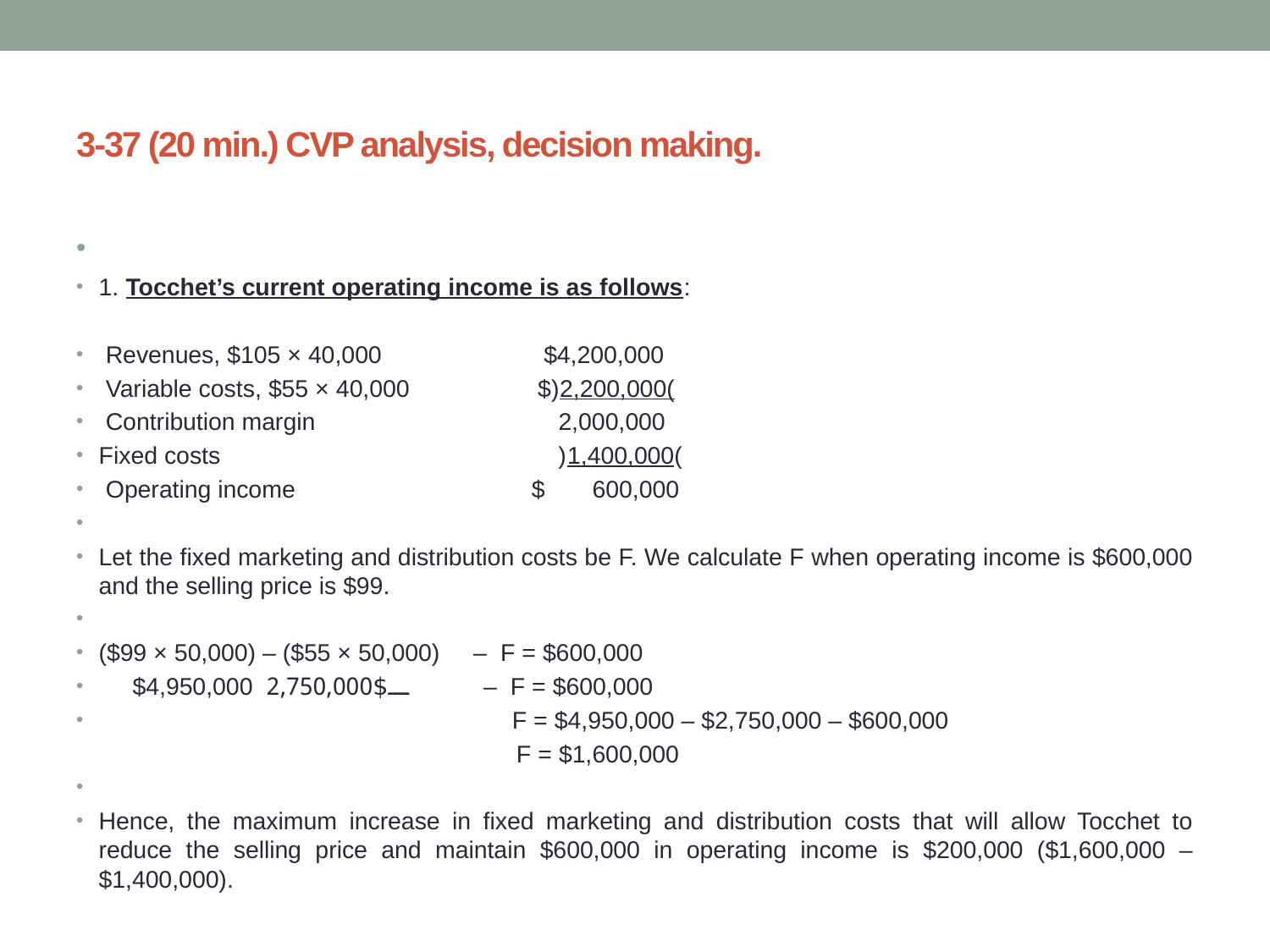

# 3-37 (20 min.) CVP analysis, decision making.

1. Tocchet’s current operating income is as follows:

 Revenues, $105 × 40,000                        $4,200,000
 Variable costs, $55 × 40,000                   $)2,200,000(
 Contribution margin                                    2,000,000
Fixed costs                                                  )1,400,000(
 Operating income                                   $       600,000

Let the fixed marketing and distribution costs be F. We calculate F when operating income is $600,000 and the selling price is $99.

($99 × 50,000) – ($55 × 50,000)     –  F = $600,000
     $4,950,000  ـــ$2,750,000           –  F = $600,000
                                                             F = $4,950,000 – $2,750,000 – $600,000
                                                                 F = $1,600,000

Hence, the maximum increase in fixed marketing and distribution costs that will allow Tocchet to reduce the selling price and maintain $600,000 in operating income is $200,000 ($1,600,000 – $1,400,000).